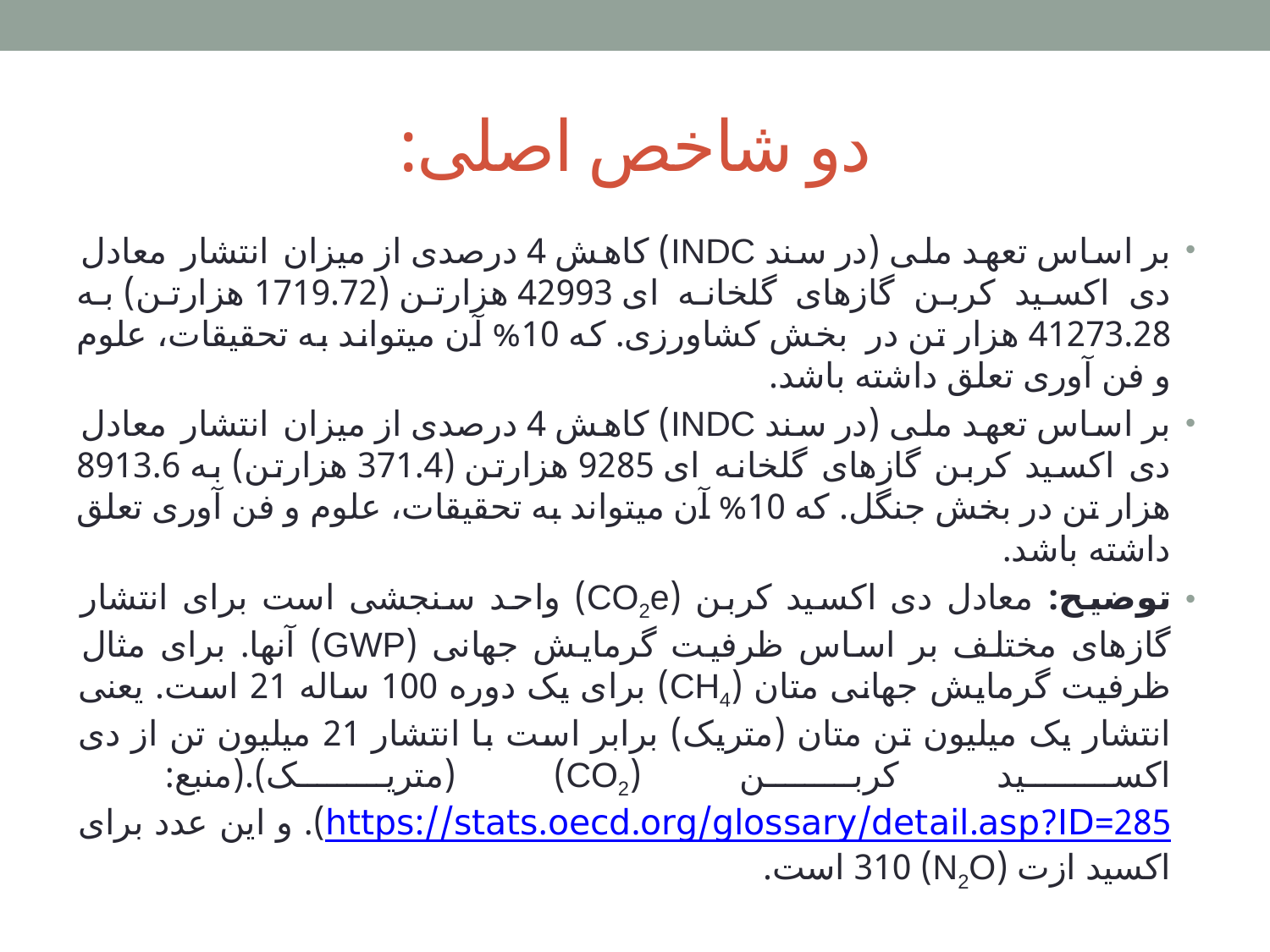

# دو شاخص اصلی:
بر اساس تعهد ملی (در سند INDC) کاهش 4 درصدی از میزان انتشار معادل دی اکسید کربن گازهای گلخانه ای 42993 هزارتن (1719.72 هزارتن) به 41273.28 هزار تن در  بخش کشاورزی. که 10% آن میتواند به تحقیقات، علوم و فن آوری تعلق داشته باشد.
بر اساس تعهد ملی (در سند INDC) کاهش 4 درصدی از میزان انتشار معادل دی اکسید کربن گازهای گلخانه ای 9285 هزارتن (371.4 هزارتن) به 8913.6 هزار تن در بخش جنگل. که 10% آن میتواند به تحقیقات، علوم و فن آوری تعلق داشته باشد.
توضیح: معادل دی اکسید کربن (CO2e) واحد سنجشی است برای انتشار گازهای مختلف بر اساس ظرفیت گرمایش جهانی (GWP) آنها. برای مثال ظرفیت گرمایش جهانی متان (CH4)‌ برای یک دوره 100 ساله 21 است. یعنی انتشار یک میلیون تن متان (متریک) برابر است با انتشار 21 میلیون تن از دی اکسید کربن (CO2) (متریک).(منبع: https://stats.oecd.org/glossary/detail.asp?ID=285). و این عدد برای اکسید ازت (N2O) 310 است.